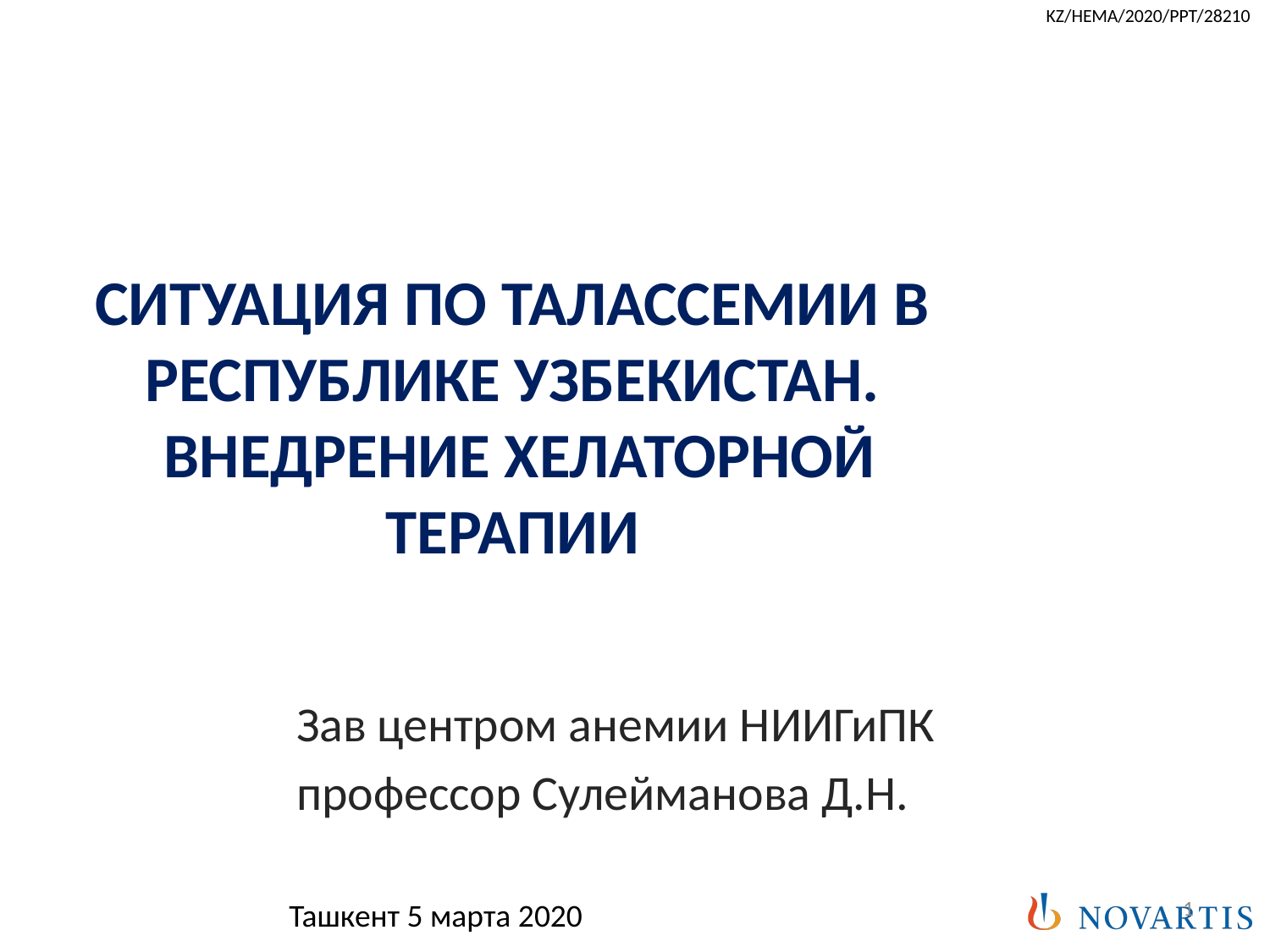

# Ситуация по талассемии в Республике Узбекистан.
 Внедрение хелаторной терапии
Зав центром анемии НИИГиПК
профессор Сулейманова Д.Н.

1
Ташкент 5 марта 2020